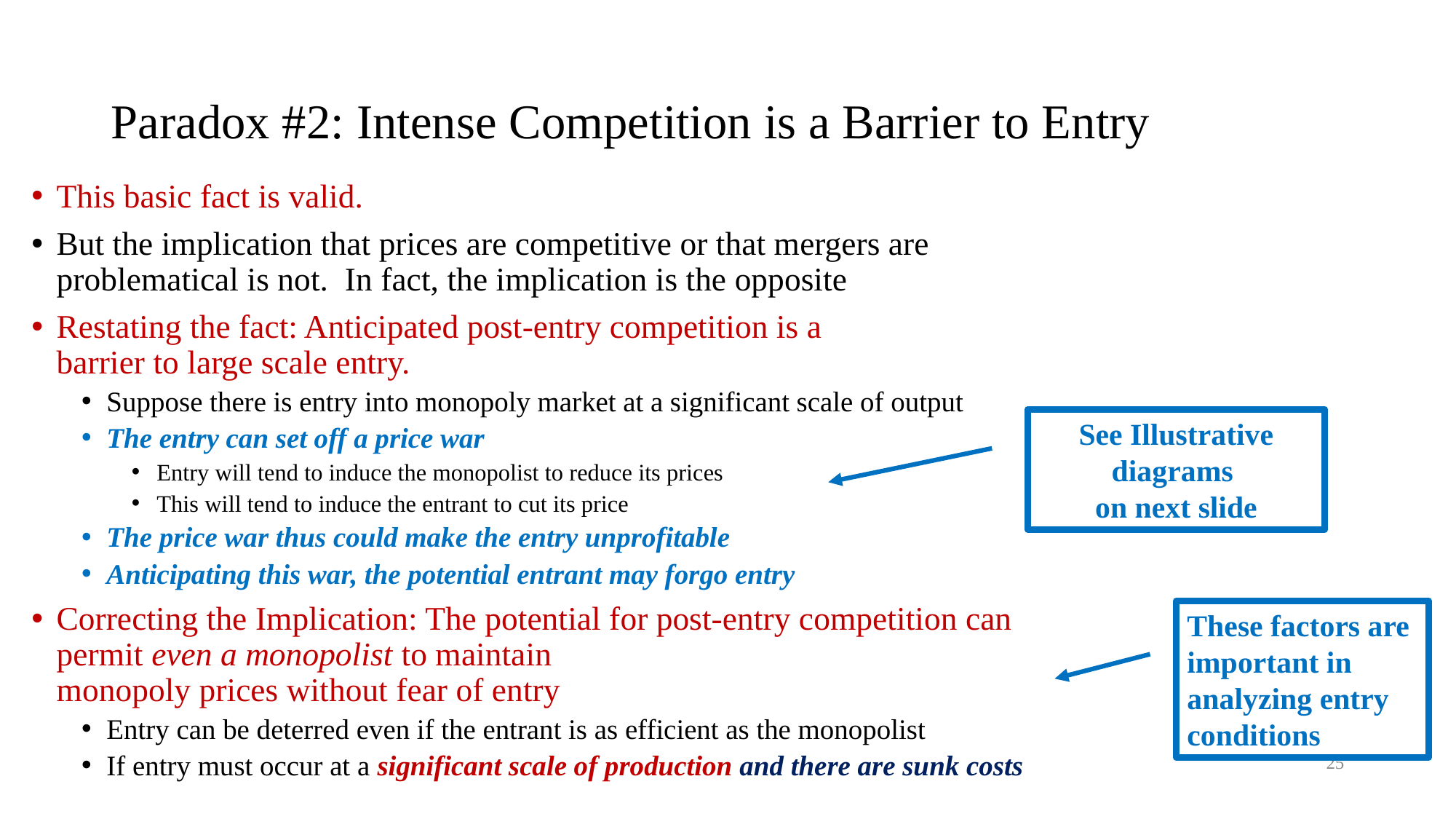

# Paradox #2: Intense Competition is a Barrier to Entry
This basic fact is valid.
But the implication that prices are competitive or that mergers are problematical is not.  In fact, the implication is the opposite
Restating the fact: Anticipated post-entry competition is a
barrier to large scale entry.
Suppose there is entry into monopoly market at a significant scale of output
The entry can set off a price war
Entry will tend to induce the monopolist to reduce its prices
This will tend to induce the entrant to cut its price
The price war thus could make the entry unprofitable
Anticipating this war, the potential entrant may forgo entry
Correcting the Implication: The potential for post-entry competition can permit even a monopolist to maintain
monopoly prices without fear of entry
Entry can be deterred even if the entrant is as efficient as the monopolist
If entry must occur at a significant scale of production and there are sunk costs
See Illustrative diagrams
on next slide
These factors are important in analyzing entry conditions
25